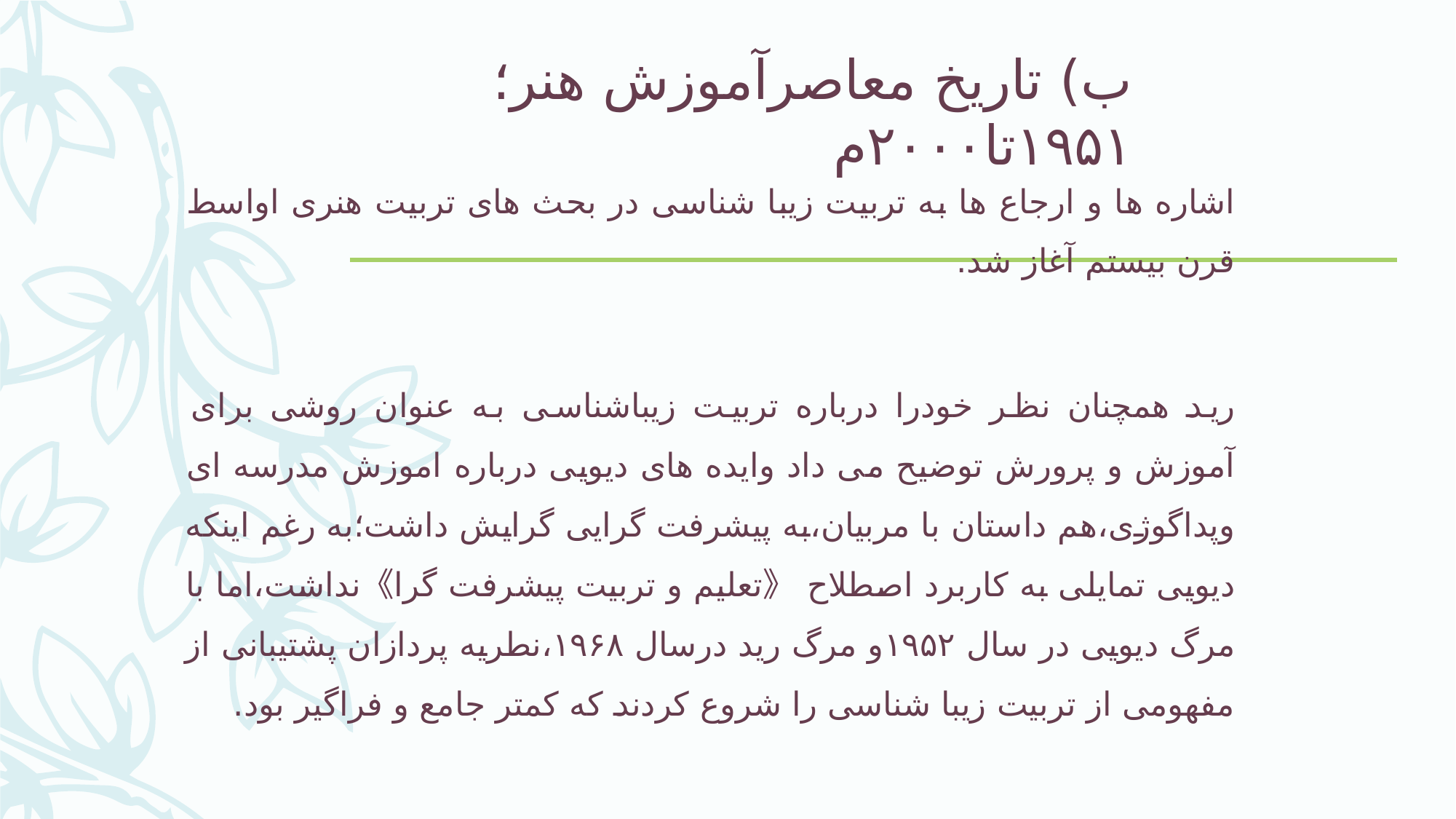

ب) تاریخ معاصرآموزش هنر؛۱۹۵۱تا۲۰۰۰م
اشاره ها و ارجاع ها به تربیت زیبا شناسی در بحث های تربیت هنری اواسط قرن بیستم آغاز شد.

رید همچنان نظر خودرا درباره تربیت زیباشناسی به عنوان روشی برای آموزش و پرورش توضیح می داد وایده های دیویی درباره اموزش مدرسه ای وپداگوژی،هم داستان با مربیان،به پیشرفت گرایی گرایش داشت؛به رغم اینکه دیویی تمایلی به کاربرد اصطلاح 《تعلیم و تربیت پیشرفت گرا》نداشت،اما با مرگ دیویی در سال ۱۹۵۲و مرگ رید درسال ۱۹۶۸،نطریه پردازان پشتیبانی از مفهومی از تربیت زیبا شناسی را شروع کردند که کمتر جامع و فراگیر بود.